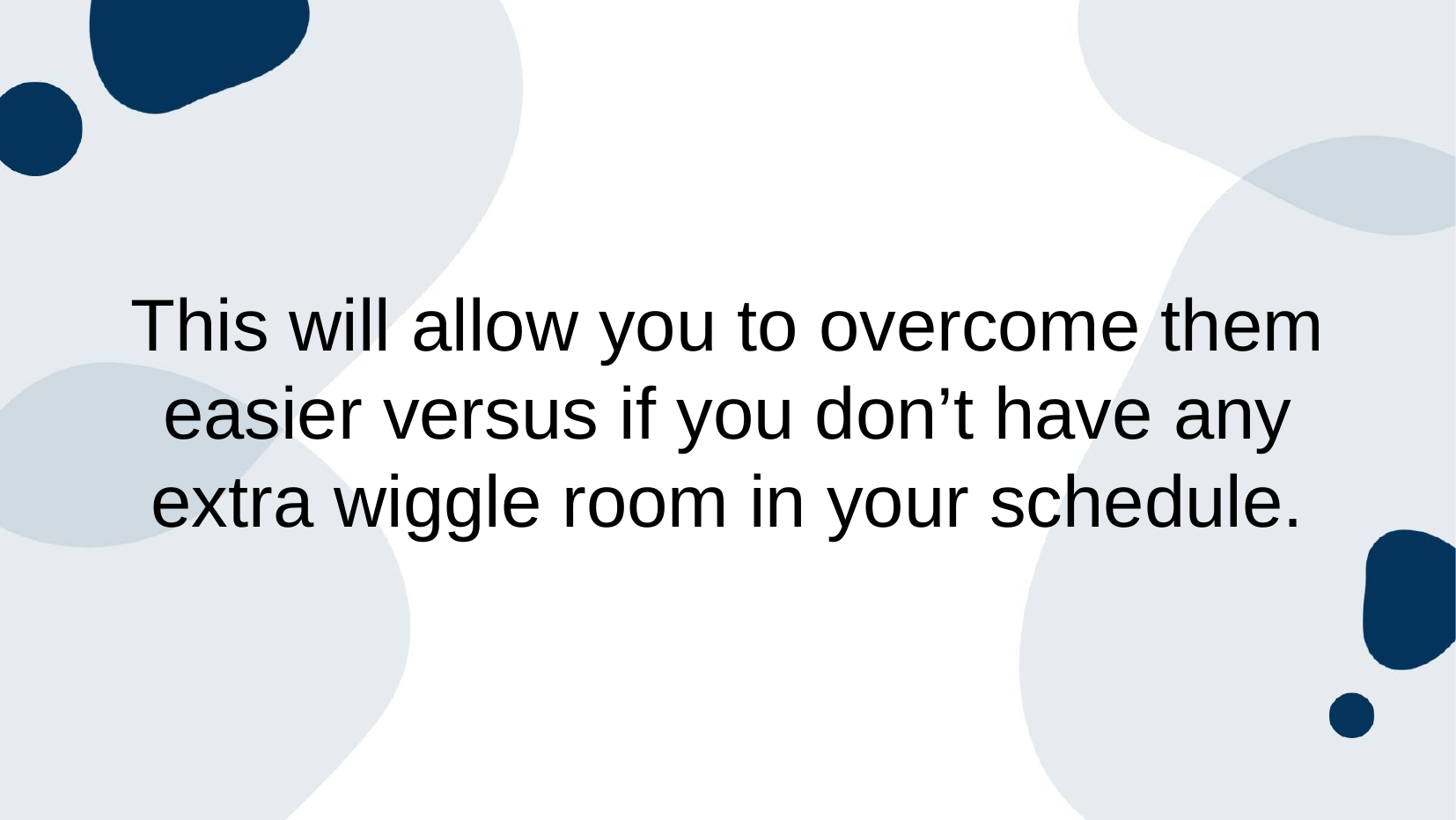

This will allow you to overcome them easier versus if you don’t have any extra wiggle room in your schedule.